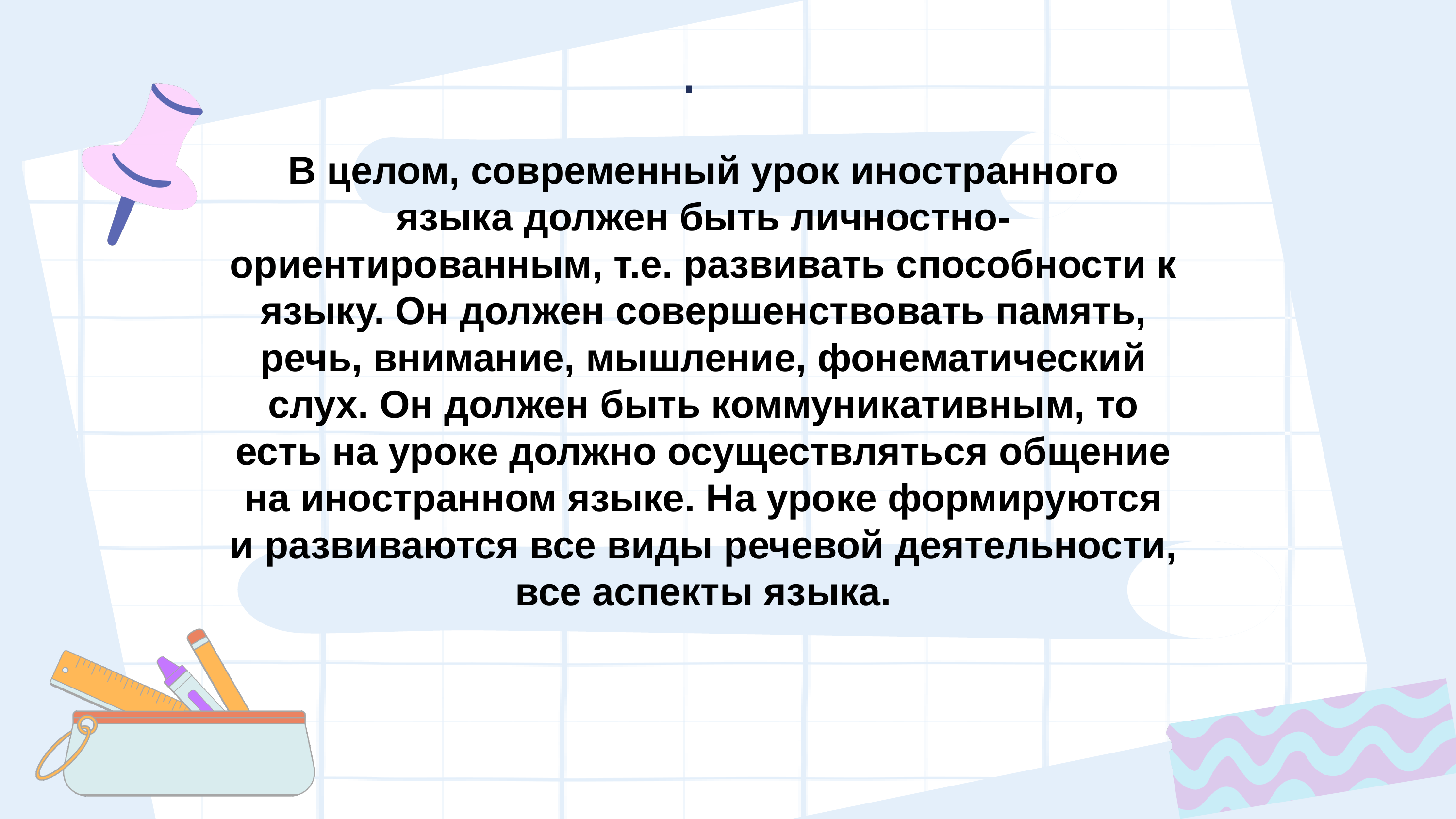

.

В целом, современный урок иностранного языка должен быть личностно-ориентированным, т.е. развивать способности к языку. Он должен совершенствовать память, речь, внимание, мышление, фонематический слух. Он должен быть коммуникативным, то есть на уроке должно осуществляться общение на иностранном языке. На уроке формируются и развиваются все виды речевой деятельности, все аспекты языка.